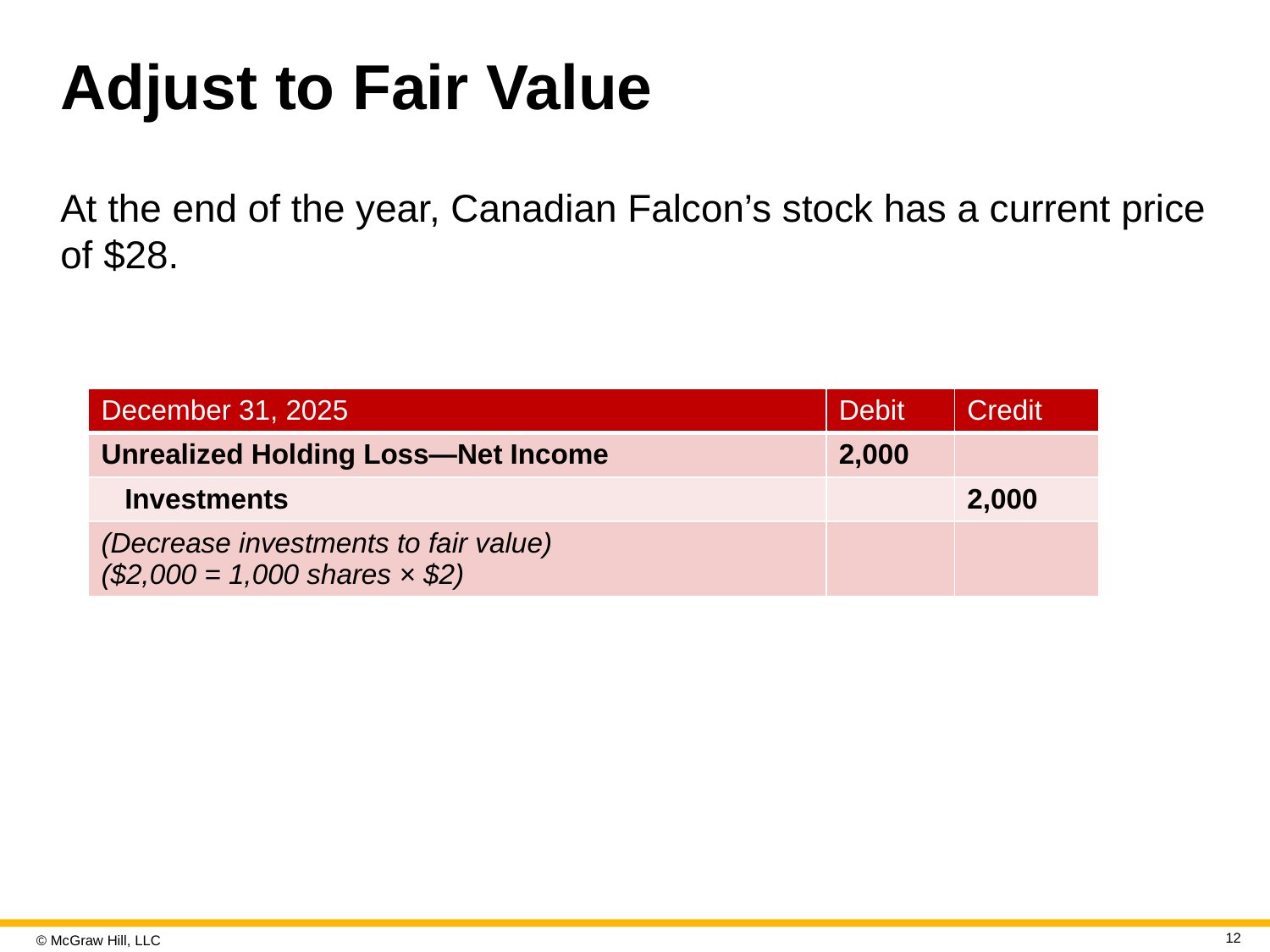

# Adjust to Fair Value
At the end of the year, Canadian Falcon’s stock has a current price of $28.
| December 31, 2025 | Debit | Credit |
| --- | --- | --- |
| Unrealized Holding Loss—Net Income | 2,000 |  |
| Investments |  | 2,000 |
| (Decrease investments to fair value) ($2,000 = 1,000 shares × $2) |  |  |
12